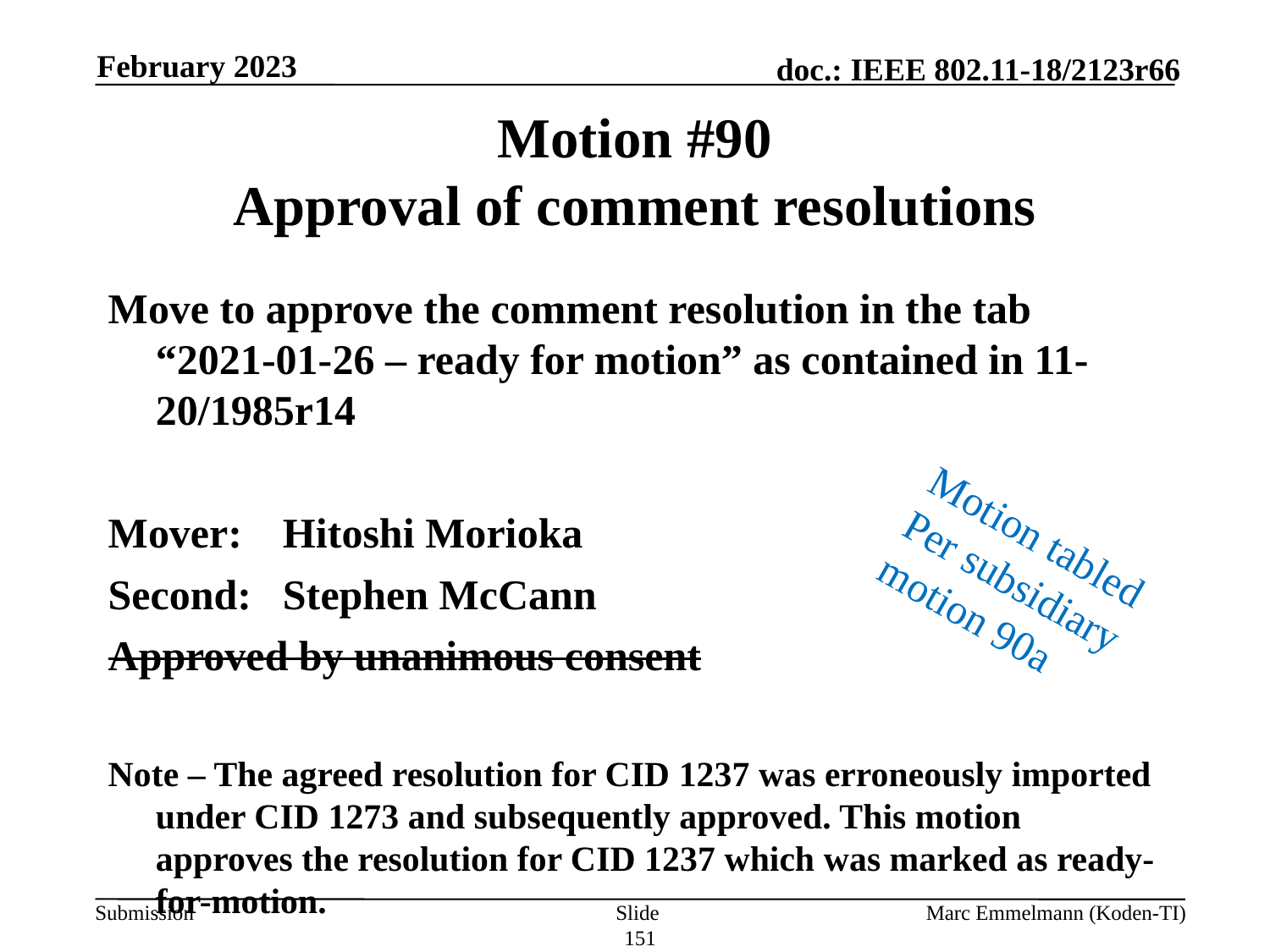

February 2023
# Motion #90 Approval of comment resolutions
Move to approve the comment resolution in the tab “2021-01-26 – ready for motion” as contained in 11-20/1985r14

Mover:	Hitoshi Morioka
Second:	Stephen McCann
Approved by unanimous consent

Note – The agreed resolution for CID 1237 was erroneously imported under CID 1273 and subsequently approved. This motion approves the resolution for CID 1237 which was marked as ready-for-motion.
Motion tabled
Per subsidiary motion 90a
Slide 151
Marc Emmelmann (Koden-TI)